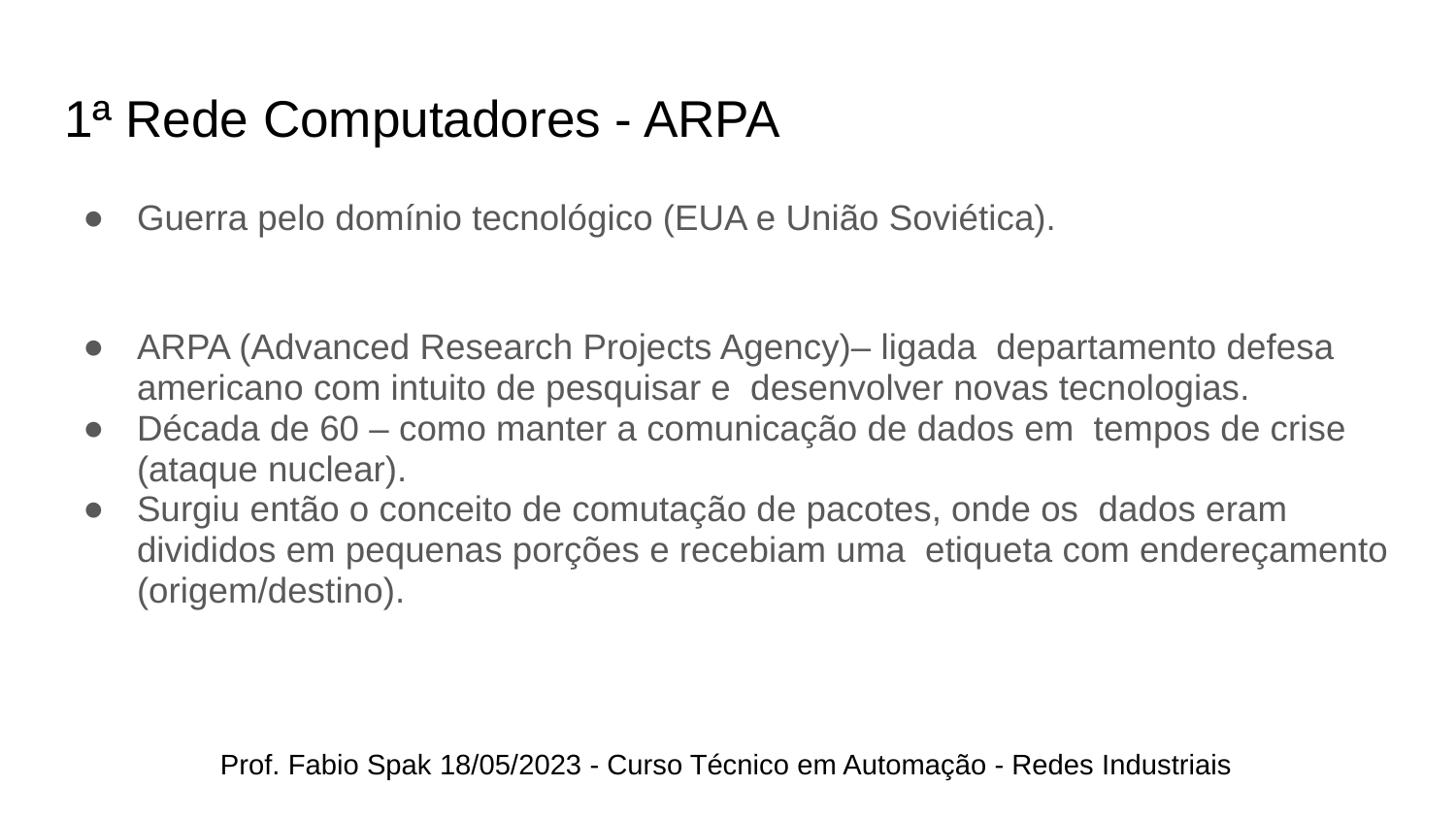

# 1ª Rede Computadores - ARPA

Guerra pelo domínio tecnológico (EUA e União Soviética).

ARPA (Advanced Research Projects Agency)– ligada  departamento defesa americano com intuito de pesquisar e  desenvolver novas tecnologias.
Década de 60 – como manter a comunicação de dados em  tempos de crise (ataque nuclear).
Surgiu então o conceito de comutação de pacotes, onde os  dados eram divididos em pequenas porções e recebiam uma  etiqueta com endereçamento (origem/destino).

Prof. Fabio Spak 18/05/2023 - Curso Técnico em Automação - Redes Industriais